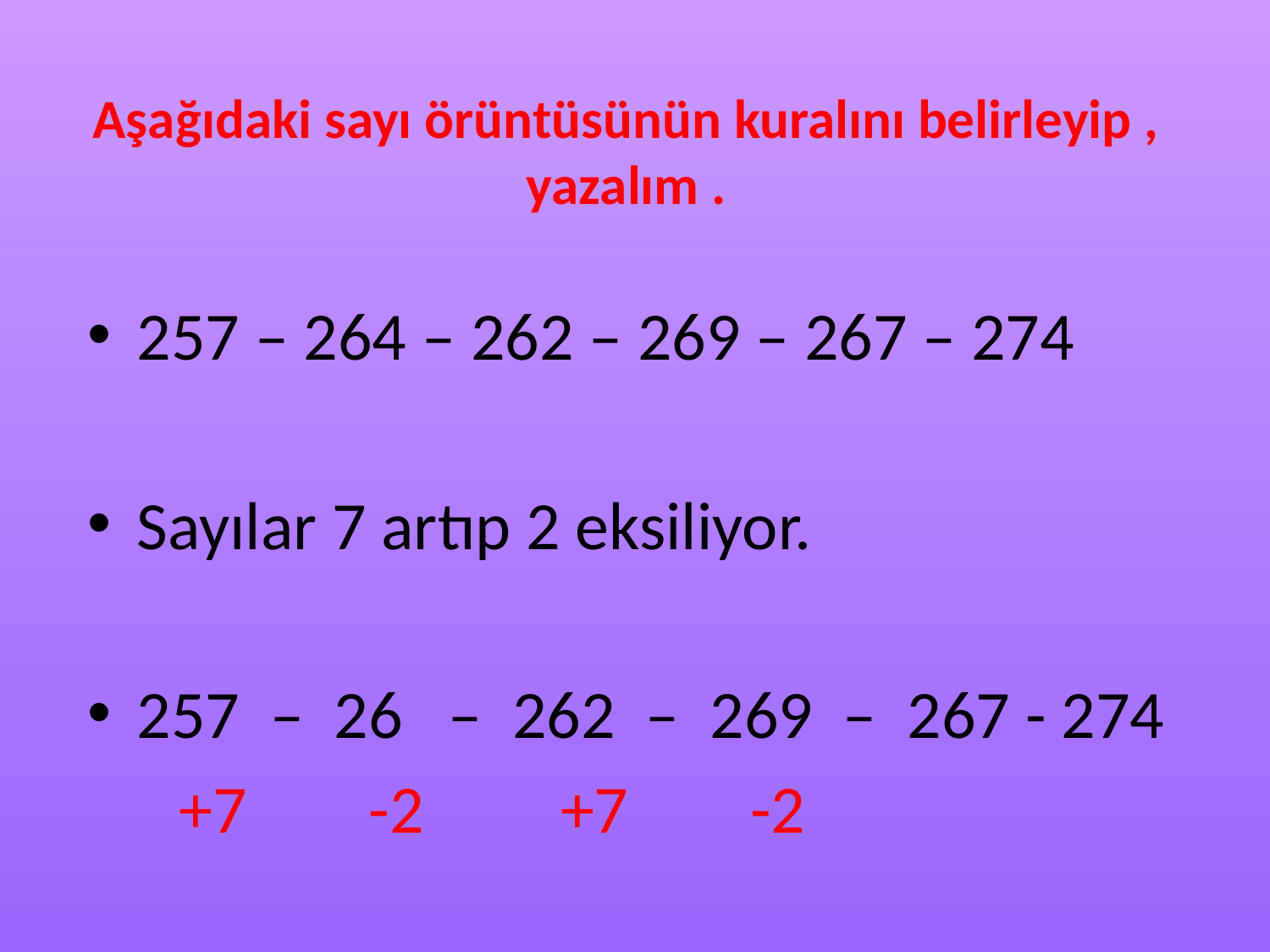

# Aşağıdaki sayı örüntüsünün kuralını belirleyip , yazalım .
257 – 264 – 262 – 269 – 267 – 274

Sayılar 7 artıp 2 eksiliyor.

257  –  26   –  262  –  269  –  267 - 274
      +7        -2         +7        -2